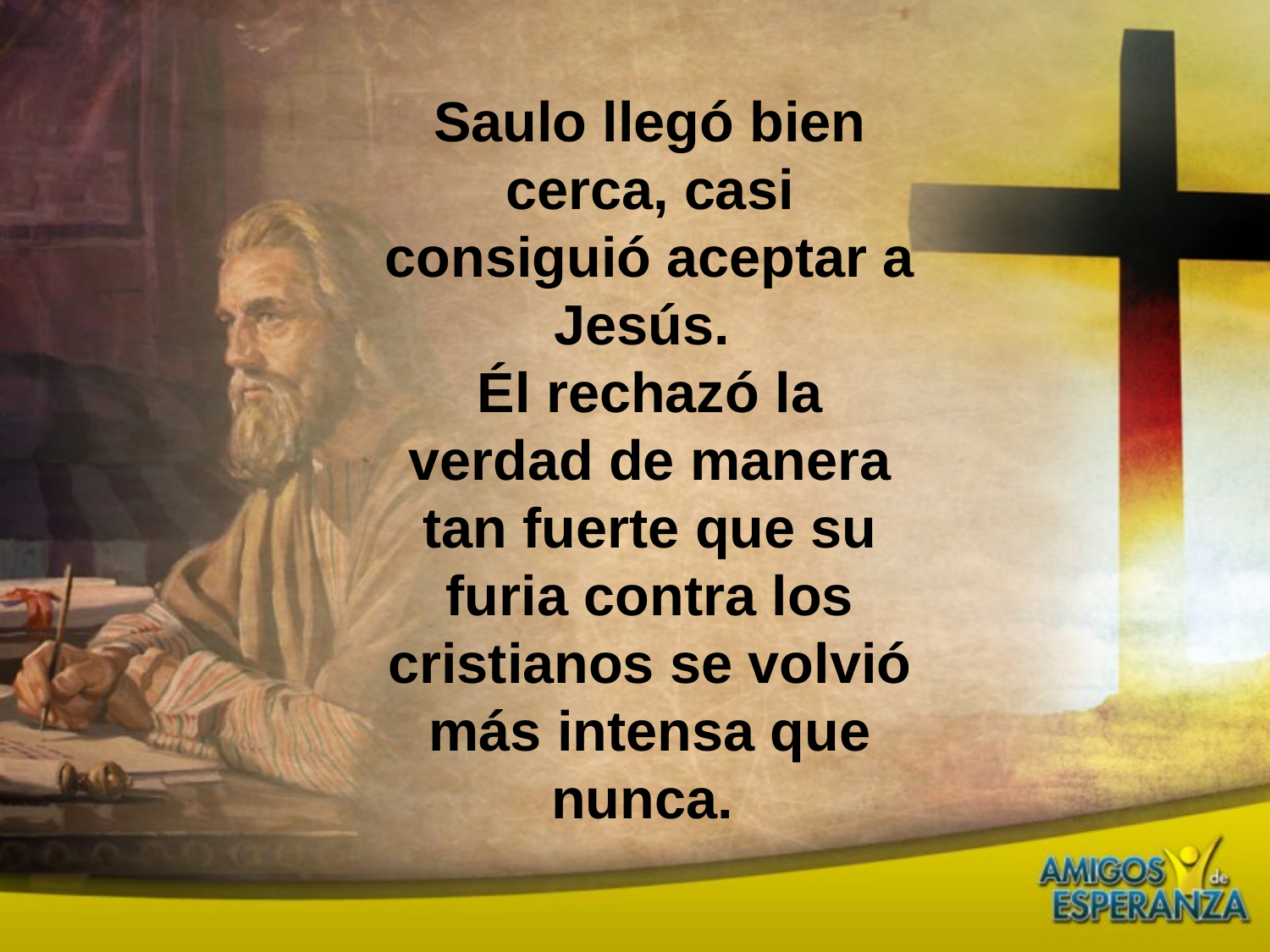

Saulo llegó bien cerca, casi consiguió aceptar a Jesús.
Él rechazó la verdad de manera tan fuerte que su furia contra los cristianos se volvió más intensa que nunca.